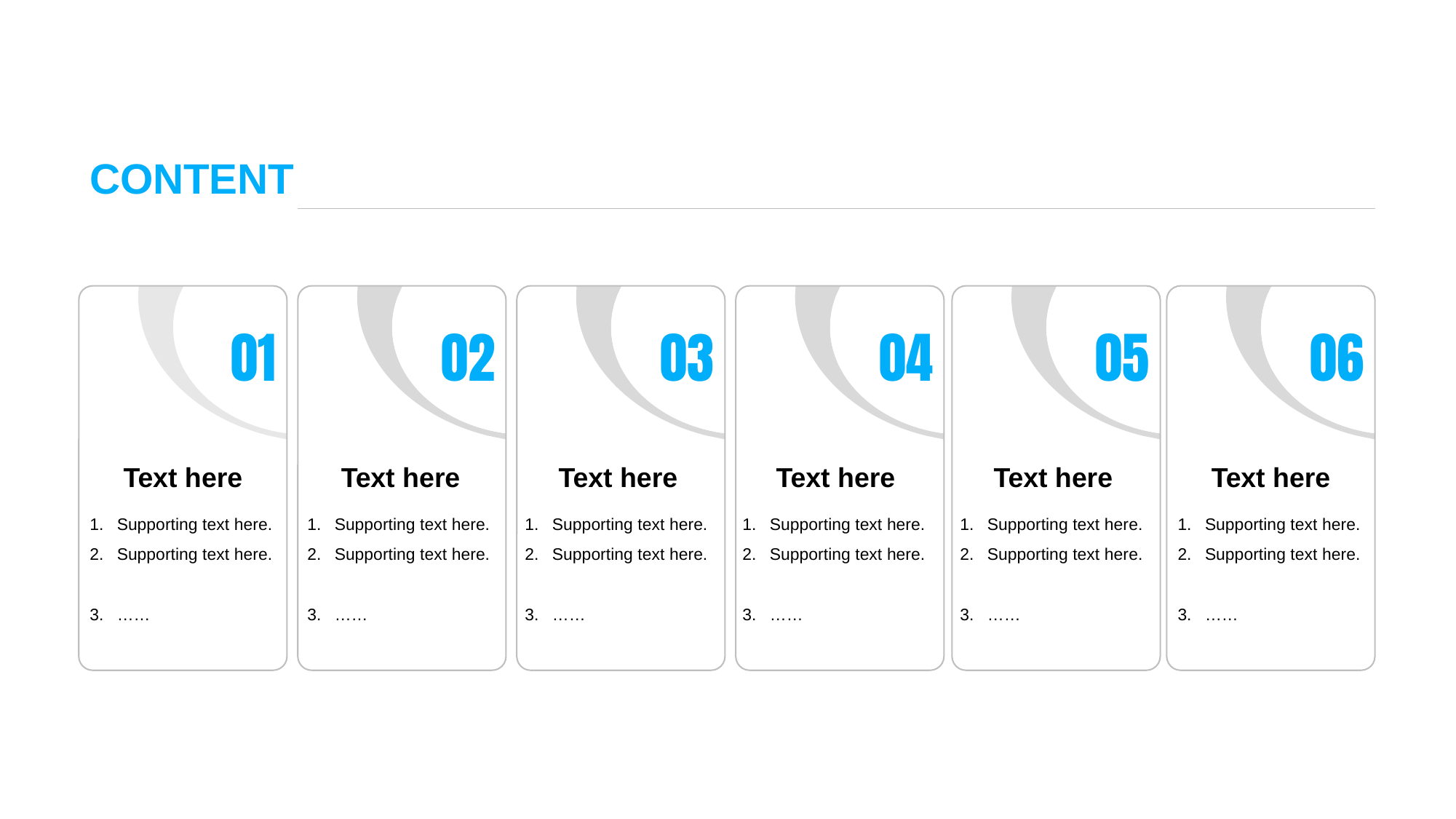

CONTENT

01

02

03

04

05

06
Text here
Text here
Text here
Text here
Text here
Text here
Supporting text here.
Supporting text here.

……
Supporting text here.
Supporting text here.

……
Supporting text here.
Supporting text here.

……
Supporting text here.
Supporting text here.

……
Supporting text here.
Supporting text here.

……
Supporting text here.
Supporting text here.

……